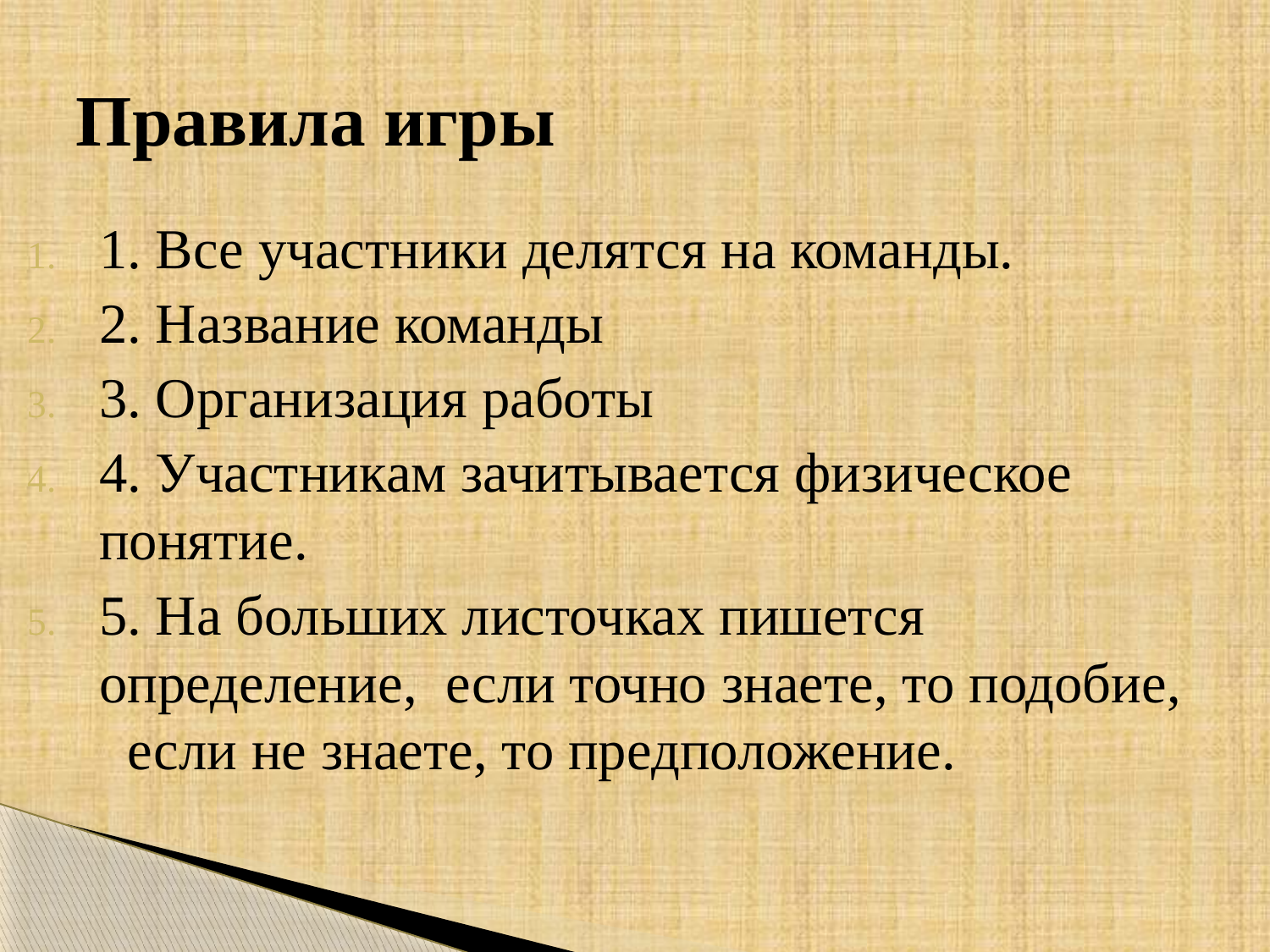

# Правила игры
1. Все участники делятся на команды.
2. Название команды
3. Организация работы
4. Участникам зачитывается физическое понятие.
5. На больших листочках пишется определение,  если точно знаете, то подобие,   если не знаете, то предположение.